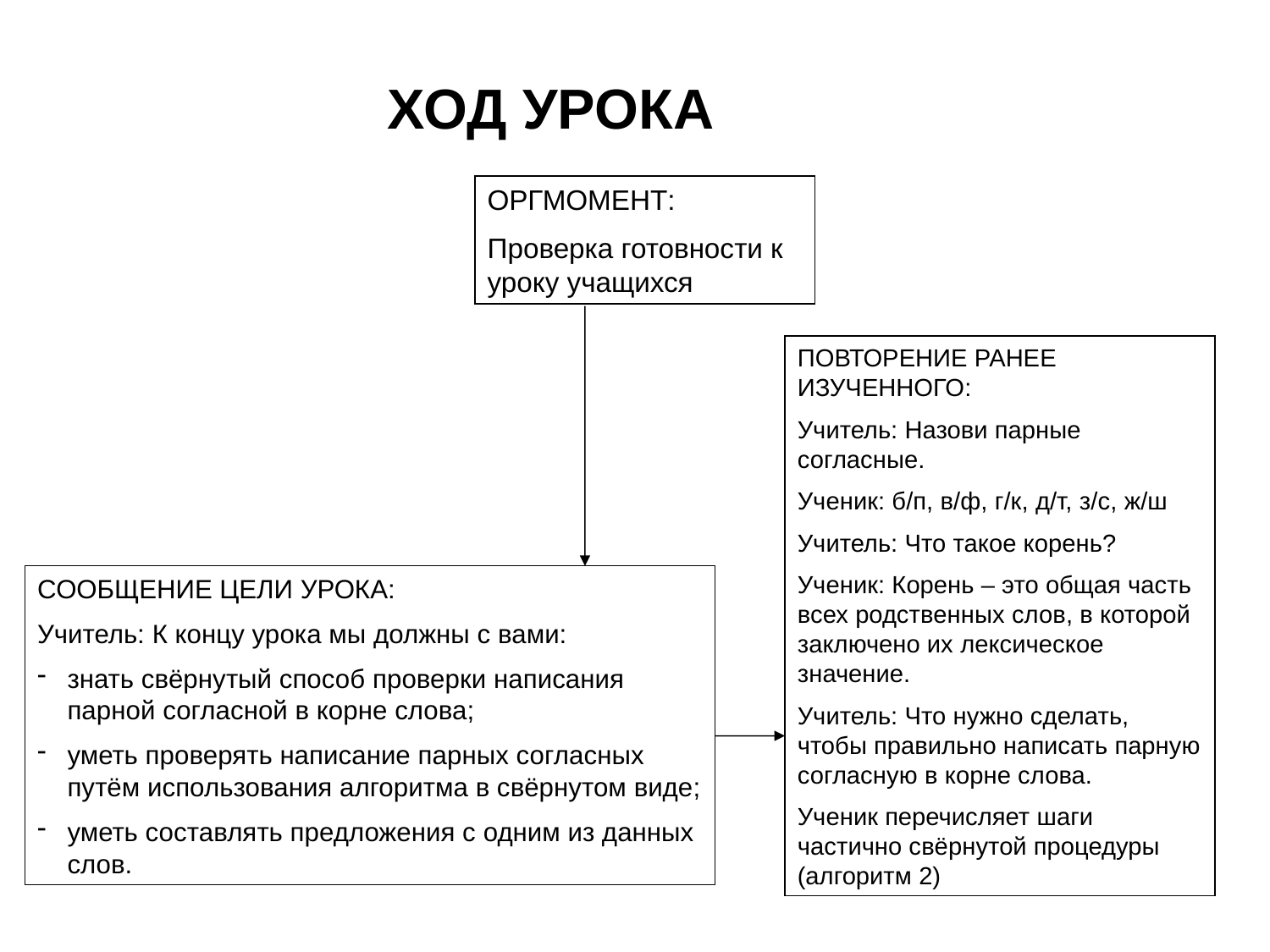

ХОД УРОКА
ОРГМОМЕНТ:
Проверка готовности к уроку учащихся

ПОВТОРЕНИЕ РАНЕЕ ИЗУЧЕННОГО:
Учитель: Назови парные согласные.
Ученик: б/п, в/ф, г/к, д/т, з/с, ж/ш
Учитель: Что такое корень?
Ученик: Корень – это общая часть всех родственных слов, в которой заключено их лексическое значение.
Учитель: Что нужно сделать, чтобы правильно написать парную согласную в корне слова.
Ученик перечисляет шаги частично свёрнутой процедуры (алгоритм 2)
СООБЩЕНИЕ ЦЕЛИ УРОКА:
Учитель: К концу урока мы должны с вами:
знать свёрнутый способ проверки написания парной согласной в корне слова;
уметь проверять написание парных согласных путём использования алгоритма в свёрнутом виде;
уметь составлять предложения с одним из данных слов.